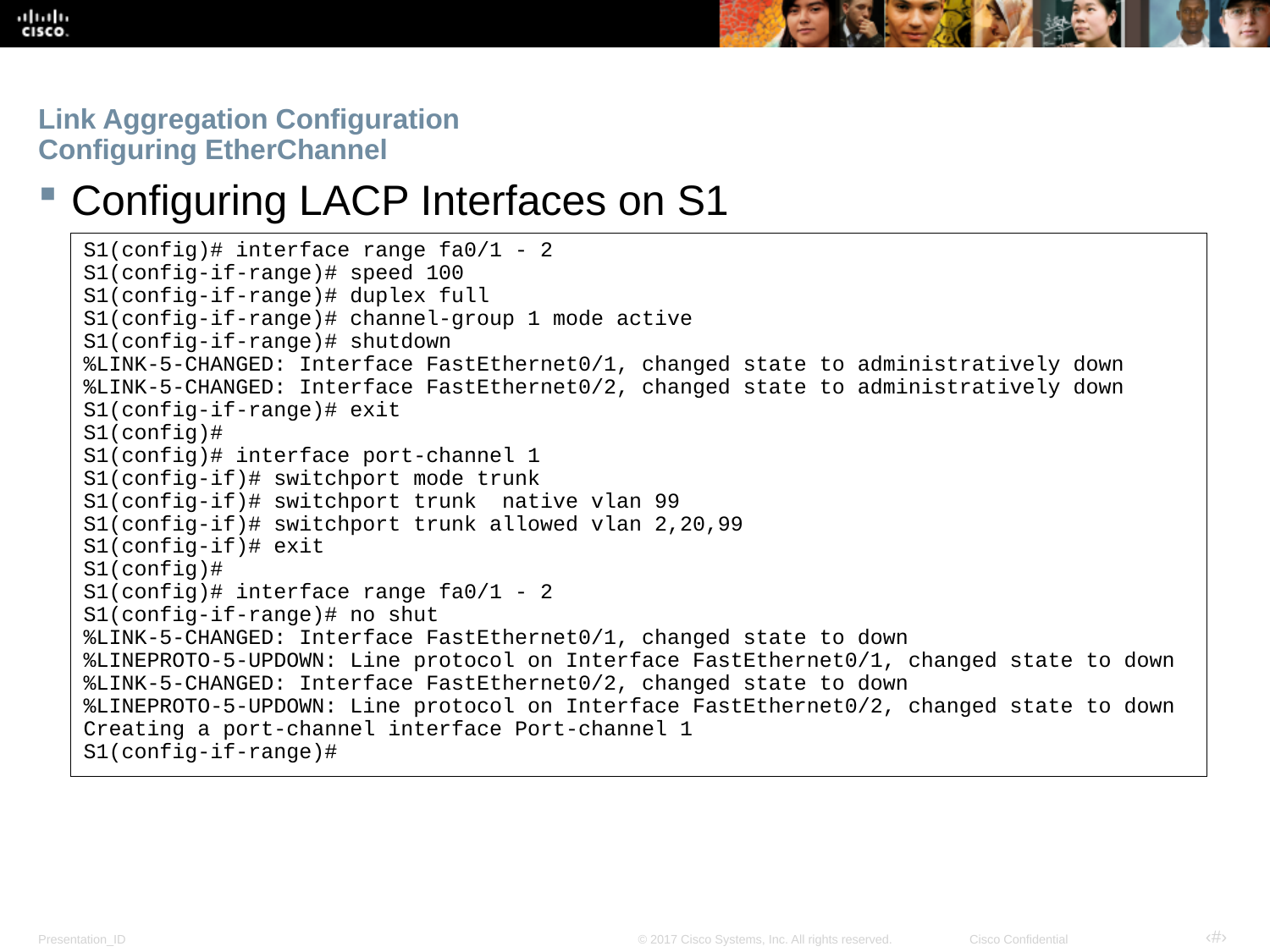

# Link Aggregation Configuration Configuring EtherChannel
Configuring LACP Interfaces on S1

S1(config)# interface range fa0/1 - 2
S1(config-if-range)# speed 100
S1(config-if-range)# duplex full
S1(config-if-range)# channel-group 1 mode active
S1(config-if-range)# shutdown
%LINK-5-CHANGED: Interface FastEthernet0/1, changed state to administratively down
%LINK-5-CHANGED: Interface FastEthernet0/2, changed state to administratively down
S1(config-if-range)# exit
S1(config)#
S1(config)# interface port-channel 1
S1(config-if)# switchport mode trunk
S1(config-if)# switchport trunk  native vlan 99
S1(config-if)# switchport trunk allowed vlan 2,20,99
S1(config-if)# exit
S1(config)#
S1(config)# interface range fa0/1 - 2
S1(config-if-range)# no shut
%LINK-5-CHANGED: Interface FastEthernet0/1, changed state to down
%LINEPROTO-5-UPDOWN: Line protocol on Interface FastEthernet0/1, changed state to down
%LINK-5-CHANGED: Interface FastEthernet0/2, changed state to down
%LINEPROTO-5-UPDOWN: Line protocol on Interface FastEthernet0/2, changed state to down
Creating a port-channel interface Port-channel 1
S1(config-if-range)#